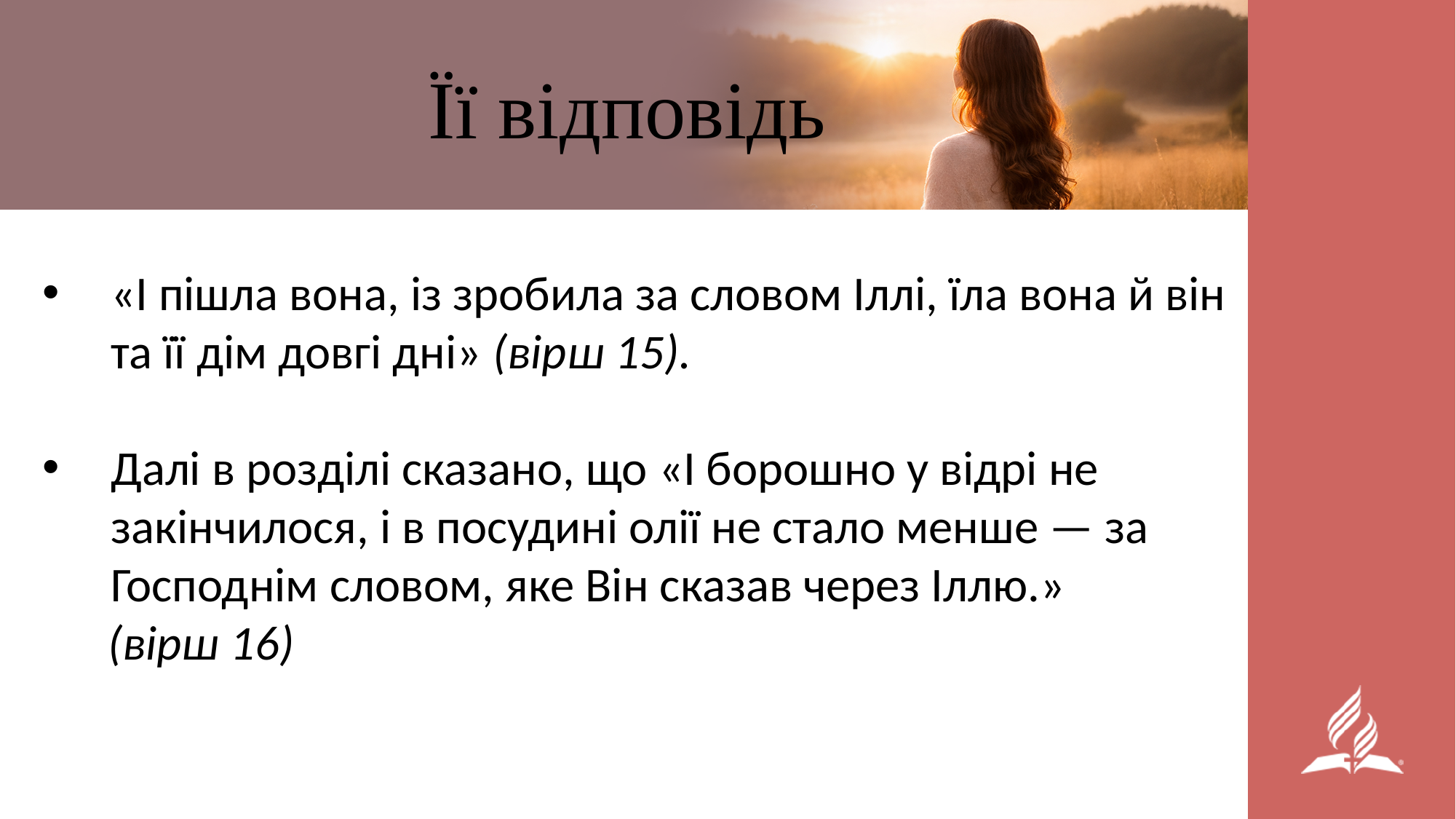

Її відповідь

«І пішла вона, із зробила за словом Іллі, їла вона й він та її дім довгі дні» (вірш 15).

Далі в розділі сказано, що «І борошно у відрі не закінчилося, і в посудині олії не стало менше — за Господнім словом, яке Він сказав через Іллю.»
      (вірш 16)